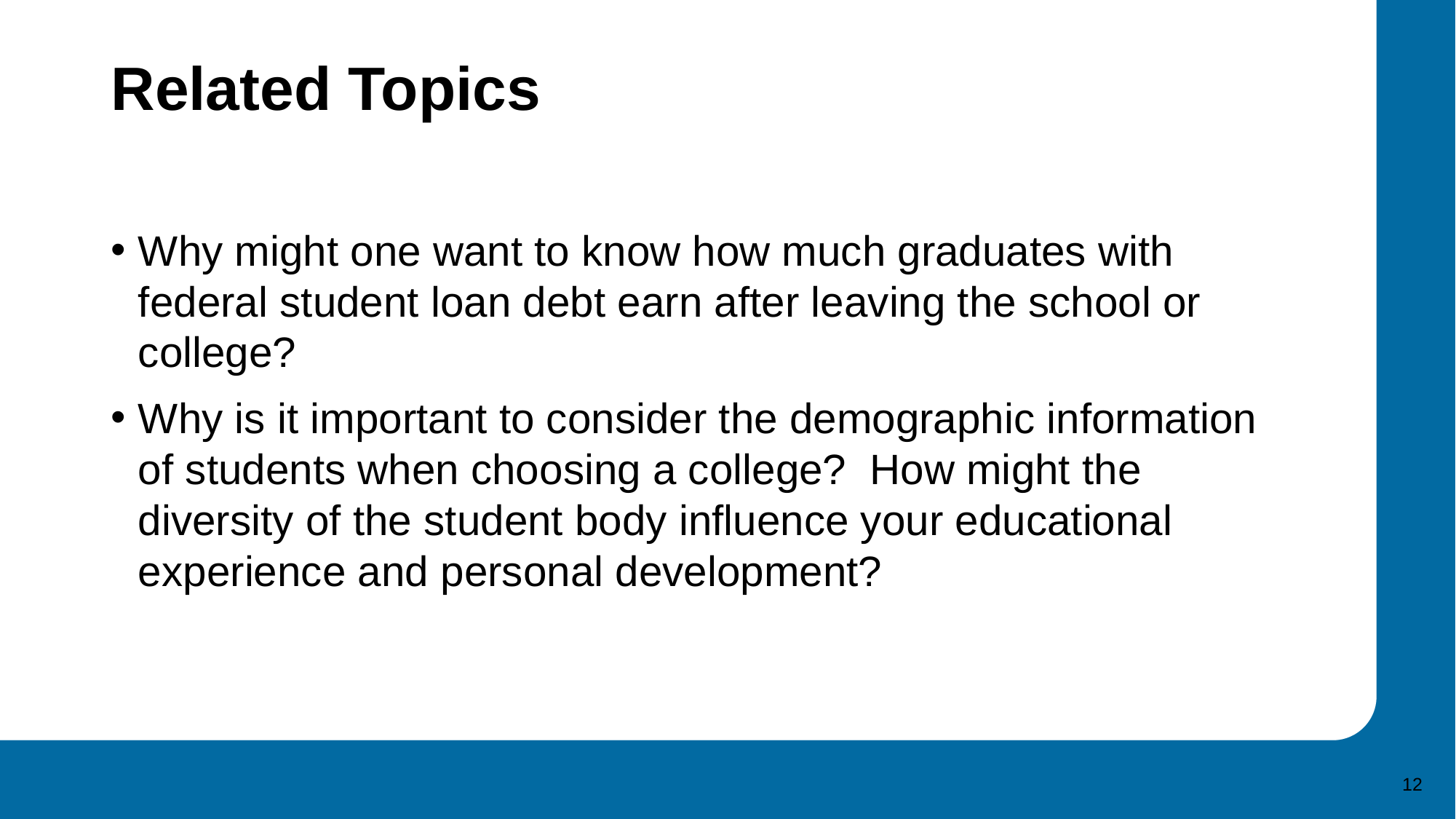

# Related Topics
Why might one want to know how much graduates with federal student loan debt earn after leaving the school or college?
Why is it important to consider the demographic information of students when choosing a college?  How might the diversity of the student body influence your educational experience and personal development?

12